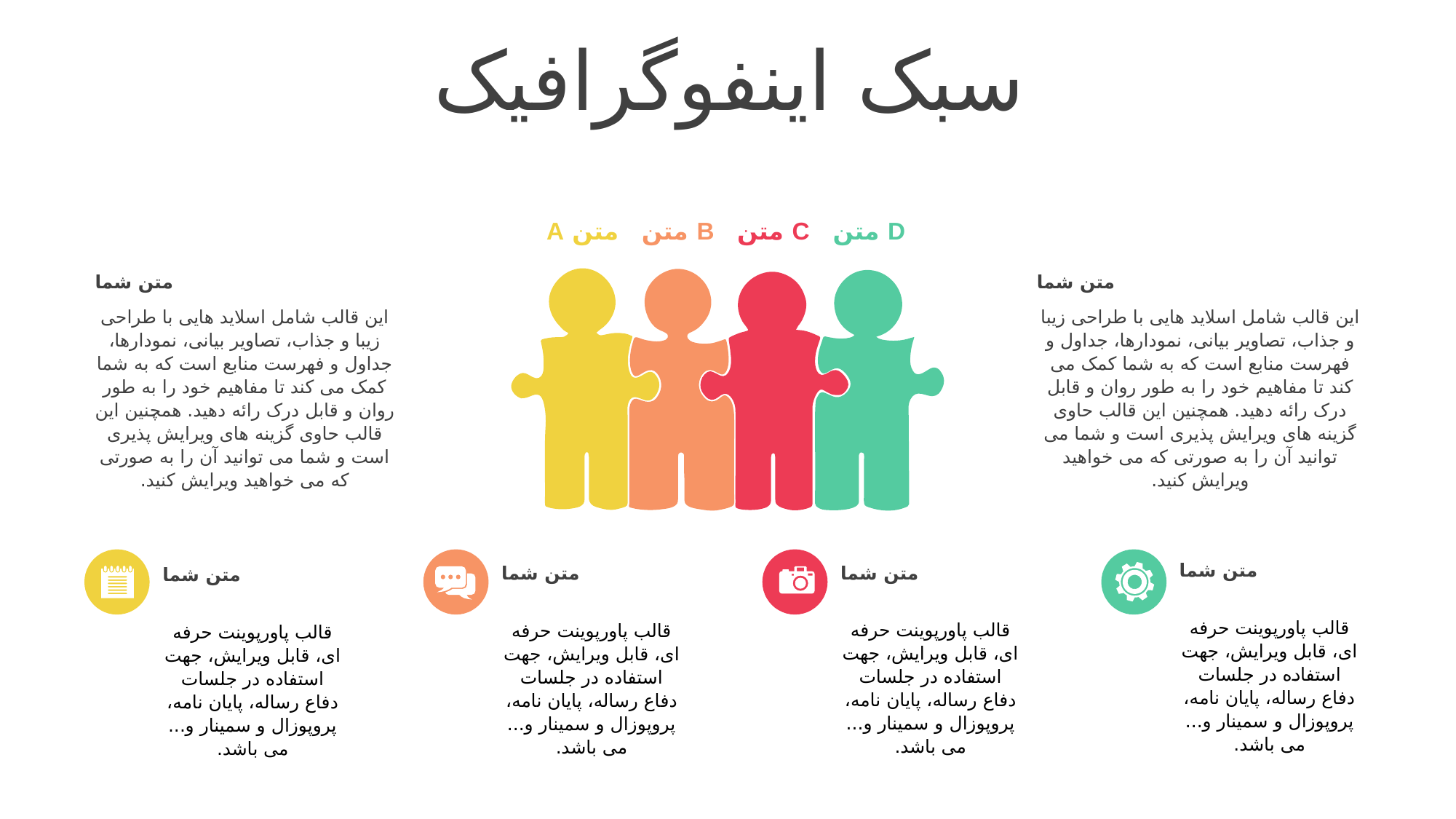

سبک اینفوگرافیک
متن A
متن B

متن C

متن D

متن شما

این قالب شامل اسلاید هایی با طراحی زیبا و جذاب، تصاویر بیانی، نمودارها، جداول و فهرست منابع است که به شما کمک می کند تا مفاهیم خود را به طور روان و قابل درک رائه دهید. همچنین این قالب حاوی گزینه های ویرایش پذیری است و شما می توانید آن را به صورتی که می خواهید ویرایش کنید.
متن شما

این قالب شامل اسلاید هایی با طراحی زیبا و جذاب، تصاویر بیانی، نمودارها، جداول و فهرست منابع است که به شما کمک می کند تا مفاهیم خود را به طور روان و قابل درک رائه دهید. همچنین این قالب حاوی گزینه های ویرایش پذیری است و شما می توانید آن را به صورتی که می خواهید ویرایش کنید.

متن شما

قالب پاورپوینت حرفه ای، قابل ویرایش، جهت استفاده در جلسات دفاع رساله، پایان نامه، پروپوزال و سمینار و... می باشد.
متن شما

قالب پاورپوینت حرفه ای، قابل ویرایش، جهت استفاده در جلسات دفاع رساله، پایان نامه، پروپوزال و سمینار و... می باشد.
متن شما

قالب پاورپوینت حرفه ای، قابل ویرایش، جهت استفاده در جلسات دفاع رساله، پایان نامه، پروپوزال و سمینار و... می باشد.
متن شما

قالب پاورپوینت حرفه ای، قابل ویرایش، جهت استفاده در جلسات دفاع رساله، پایان نامه، پروپوزال و سمینار و... می باشد.